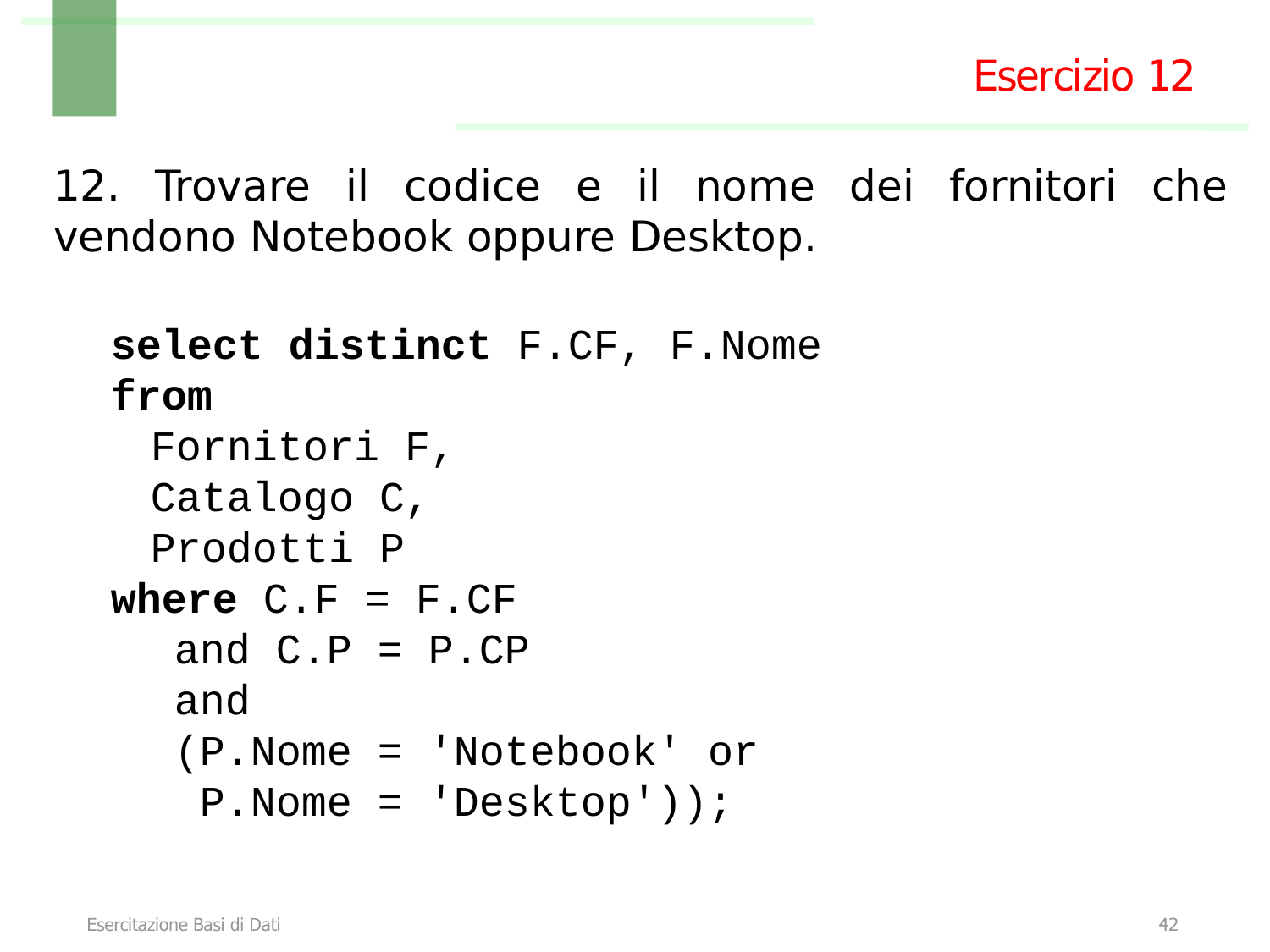

Esercizio 12
12. Trovare il codice e il nome dei fornitori che vendono Notebook oppure Desktop.

select distinct F.CF, F.Nome
from
	Fornitori F,
	Catalogo C,
	Prodotti P
where C.F = F.CF
and C.P = P.CP
and
(P.Nome = 'Notebook' or
 P.Nome = 'Desktop'));